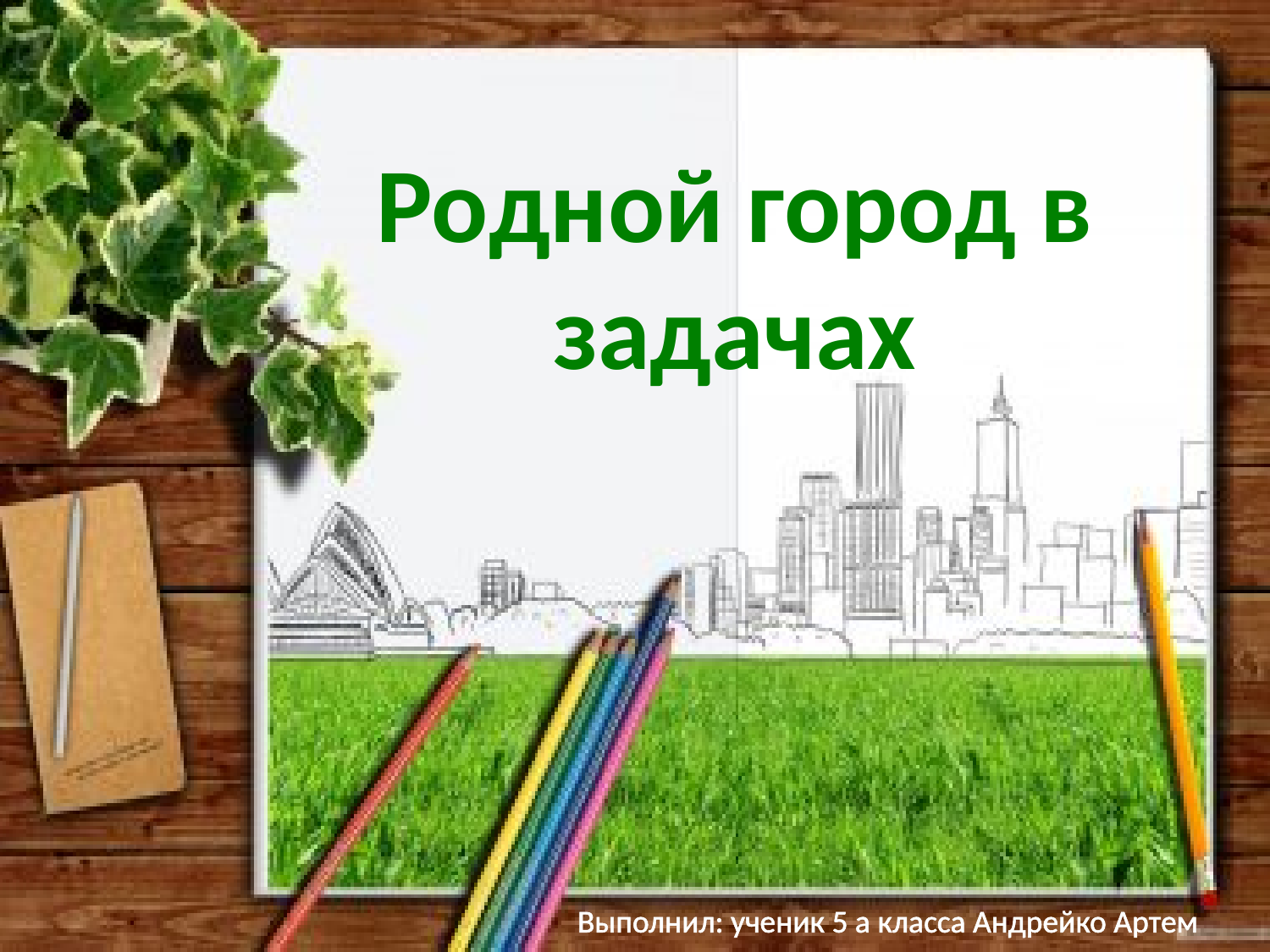

# Родной город в задачах
Выполнил: ученик 5 а класса Андрейко Артем